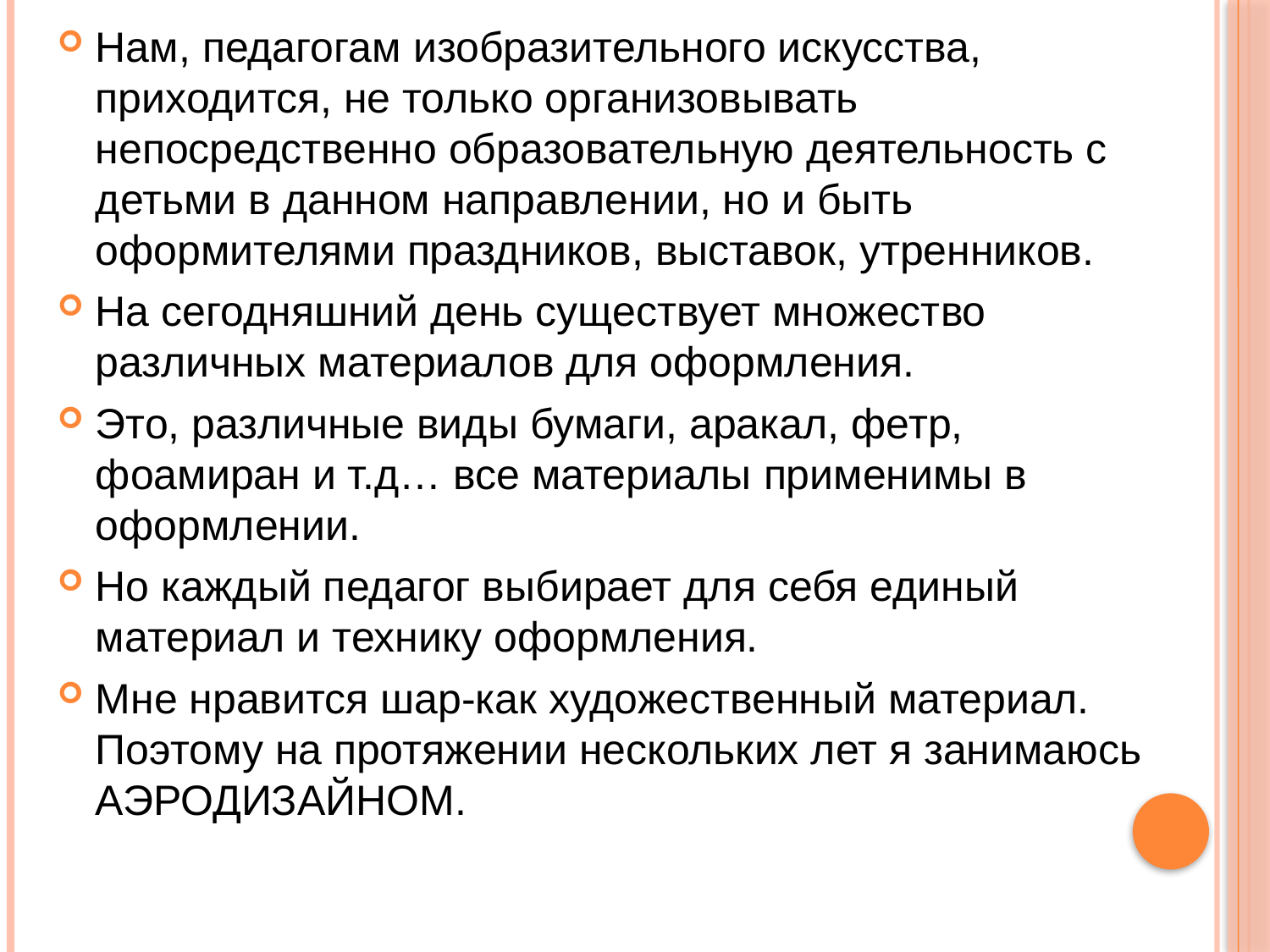

Нам, педагогам изобразительного искусства, приходится, не только организовывать непосредственно образовательную деятельность с детьми в данном направлении, но и быть оформителями праздников, выставок, утренников.
На сегодняшний день существует множество различных материалов для оформления.
Это, различные виды бумаги, аракал, фетр, фоамиран и т.д… все материалы применимы в оформлении.
Но каждый педагог выбирает для себя единый материал и технику оформления.
Мне нравится шар-как художественный материал. Поэтому на протяжении нескольких лет я занимаюсь АЭРОДИЗАЙНОМ.

#